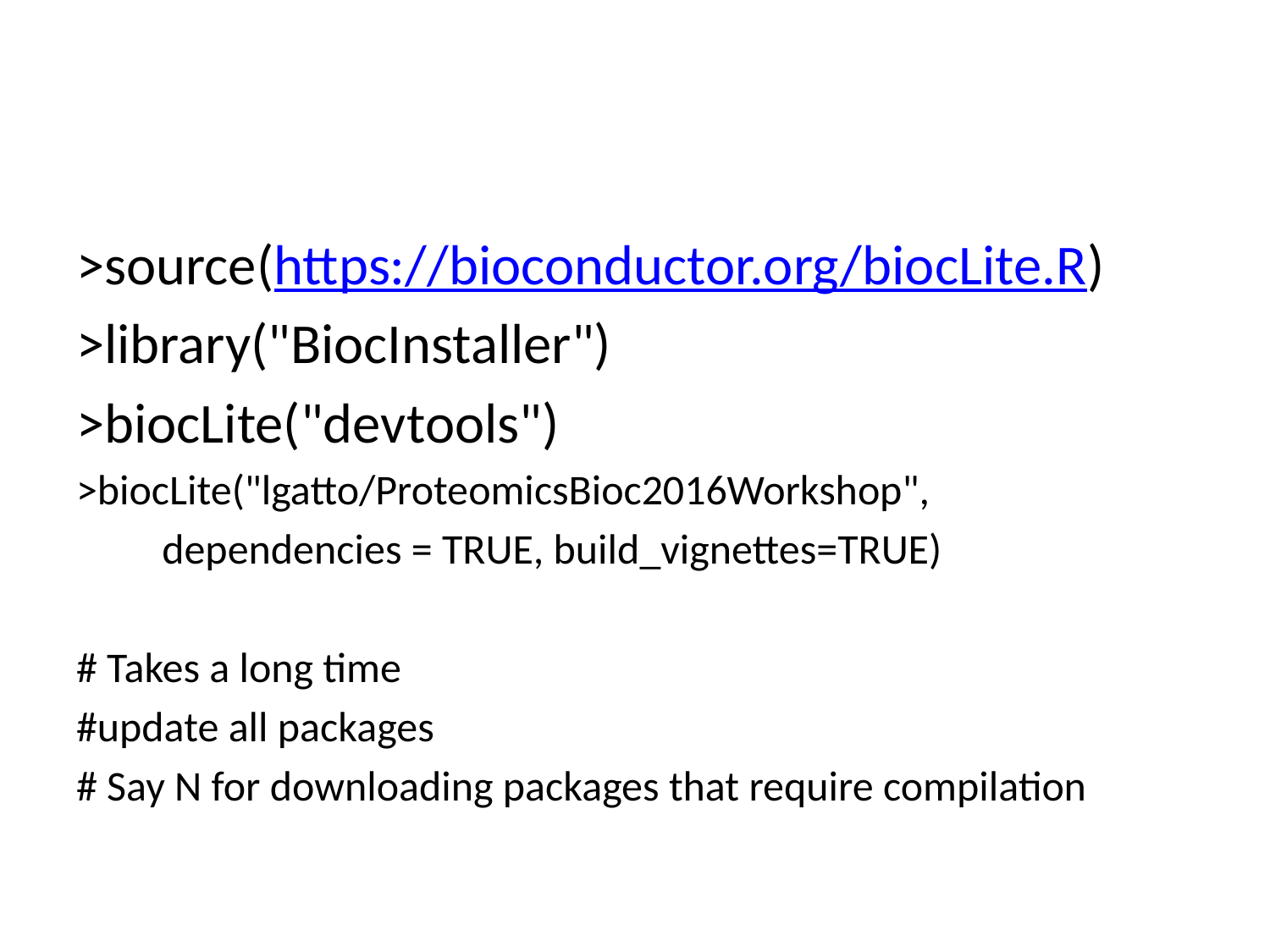

#
>source(https://bioconductor.org/biocLite.R)
>library("BiocInstaller")
>biocLite("devtools")
>biocLite("lgatto/ProteomicsBioc2016Workshop",
         dependencies = TRUE, build_vignettes=TRUE)

# Takes a long time
#update all packages
# Say N for downloading packages that require compilation